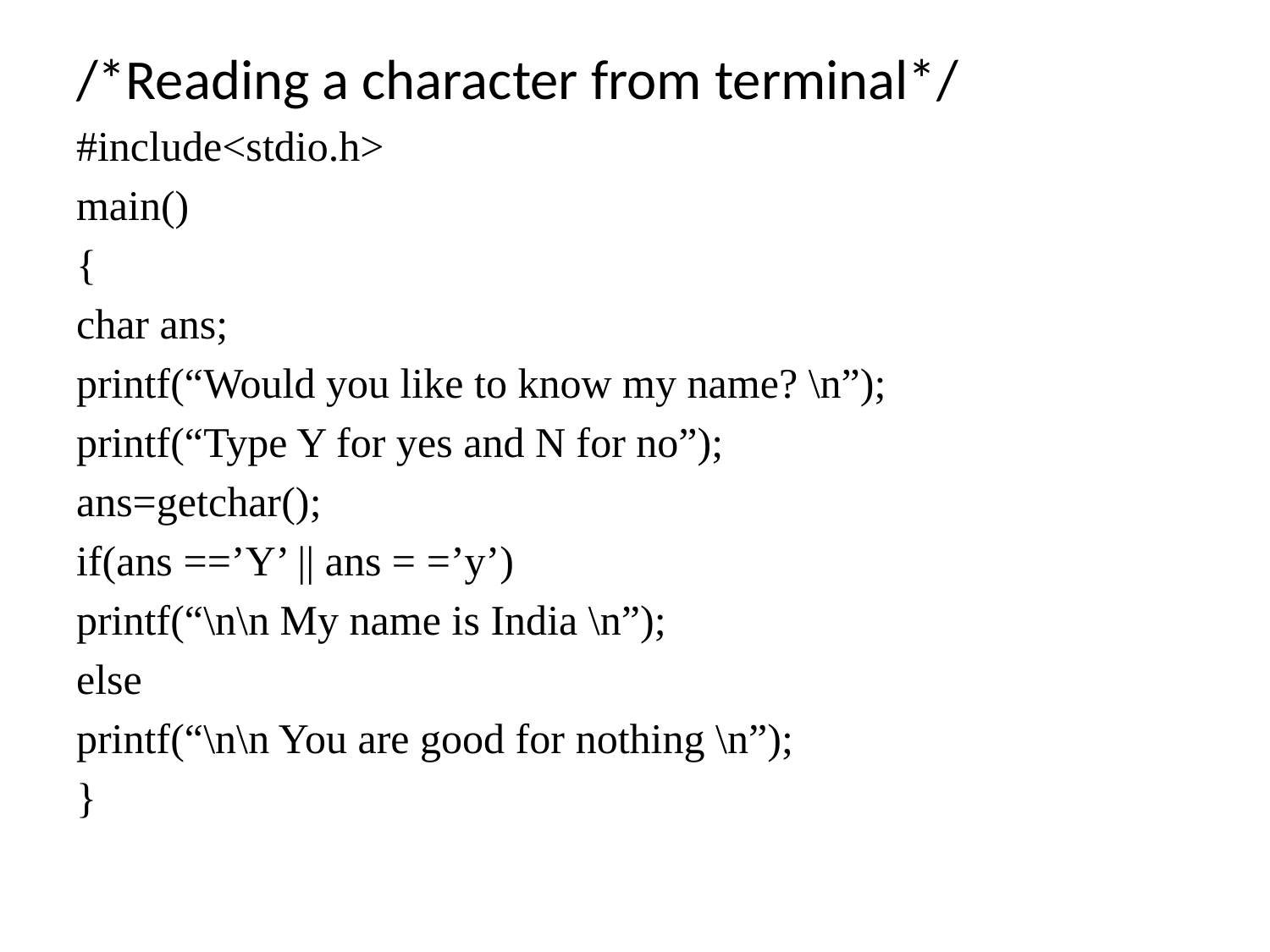

/*Reading a character from terminal*/
#include<stdio.h>
main()
{
char ans;
printf(“Would you like to know my name? \n”);
printf(“Type Y for yes and N for no”);
ans=getchar();
if(ans ==’Y’ || ans = =’y’)
printf(“\n\n My name is India \n”);
else
printf(“\n\n You are good for nothing \n”);
}